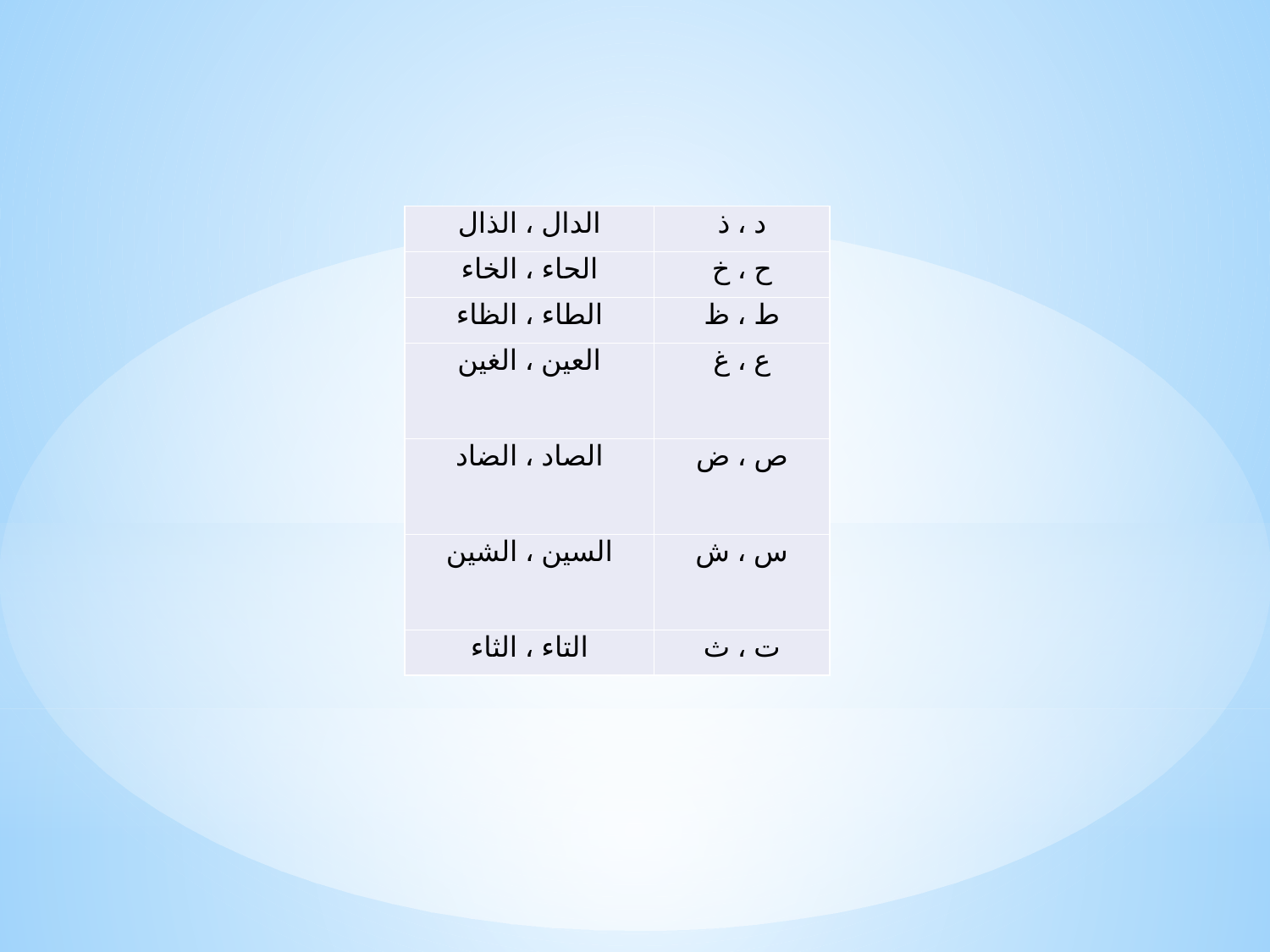

| الدال ، الذال | د ، ذ |
| --- | --- |
| الحاء ، الخاء | ح ، خ |
| الطاء ، الظاء | ط ، ظ |
| العين ، الغين | ع ، غ |
| الصاد ، الضاد | ص ، ض |
| السين ، الشين | س ، ش |
| التاء ، الثاء | ت ، ث |